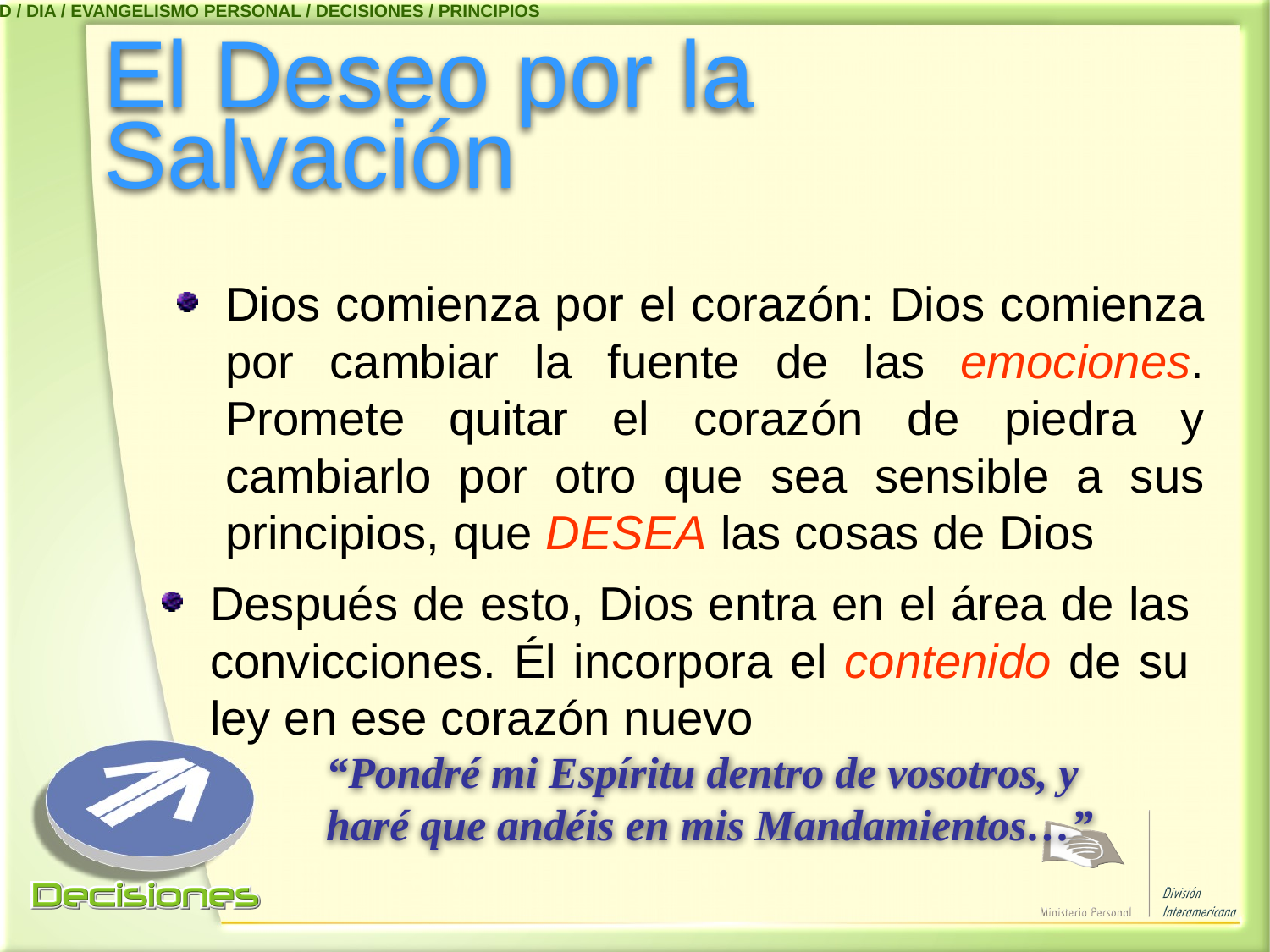

IASD / DIA / EVANGELISMO PERSONAL / DECISIONES / PRINCIPIOS
# El Deseo por la Salvación
Dios comienza por el corazón: Dios comienza por cambiar la fuente de las emociones. Promete quitar el corazón de piedra y cambiarlo por otro que sea sensible a sus principios, que DESEA las cosas de Dios
Después de esto, Dios entra en el área de las convicciones. Él incorpora el contenido de su ley en ese corazón nuevo
“Pondré mi Espíritu dentro de vosotros, y haré que andéis en mis Mandamientos…”